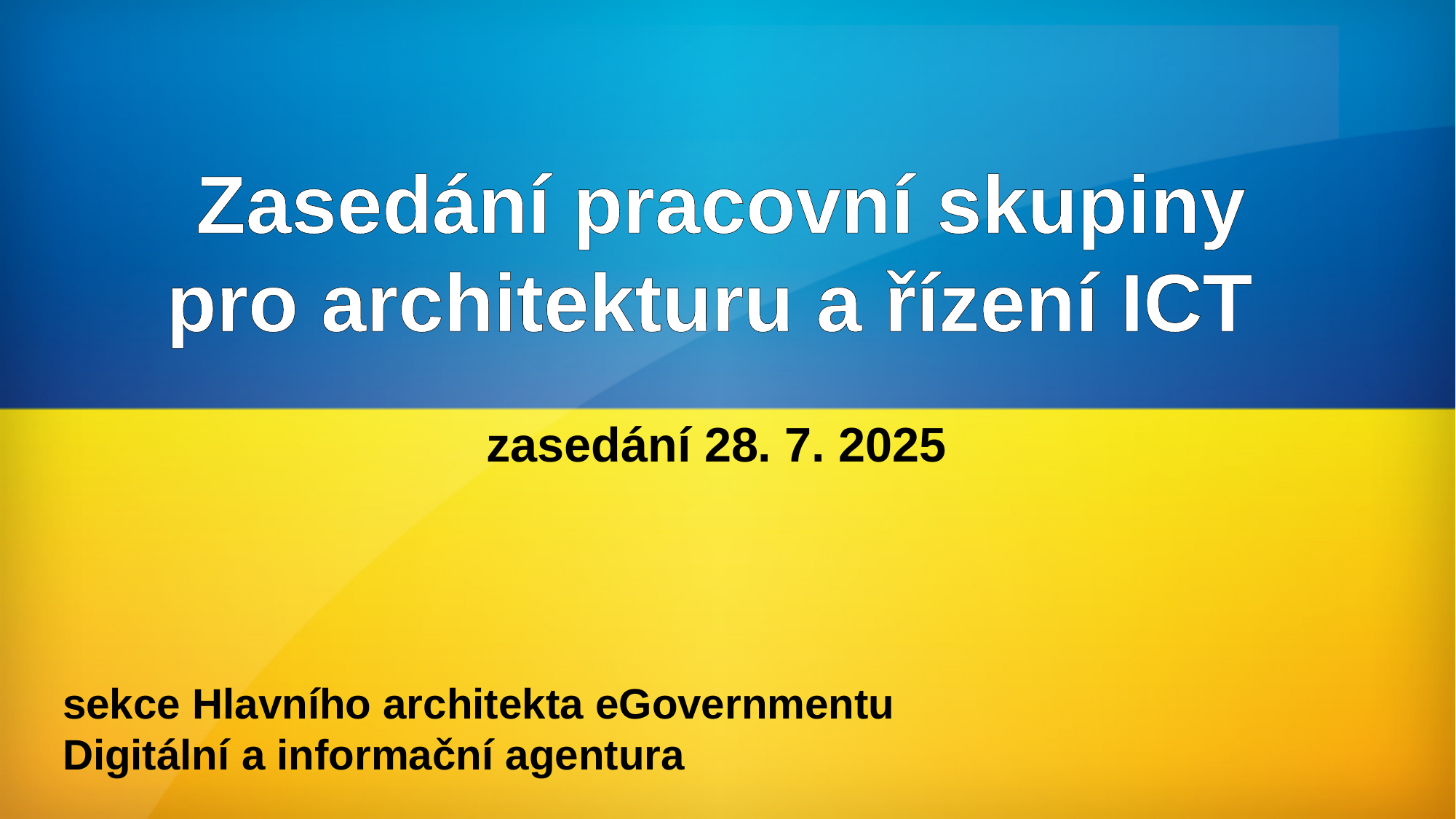

Zasedání pracovní skupiny pro architekturu a řízení ICT
 zasedání 28. 7. 2025
sekce Hlavního architekta eGovernmentu
Digitální a informační agentura